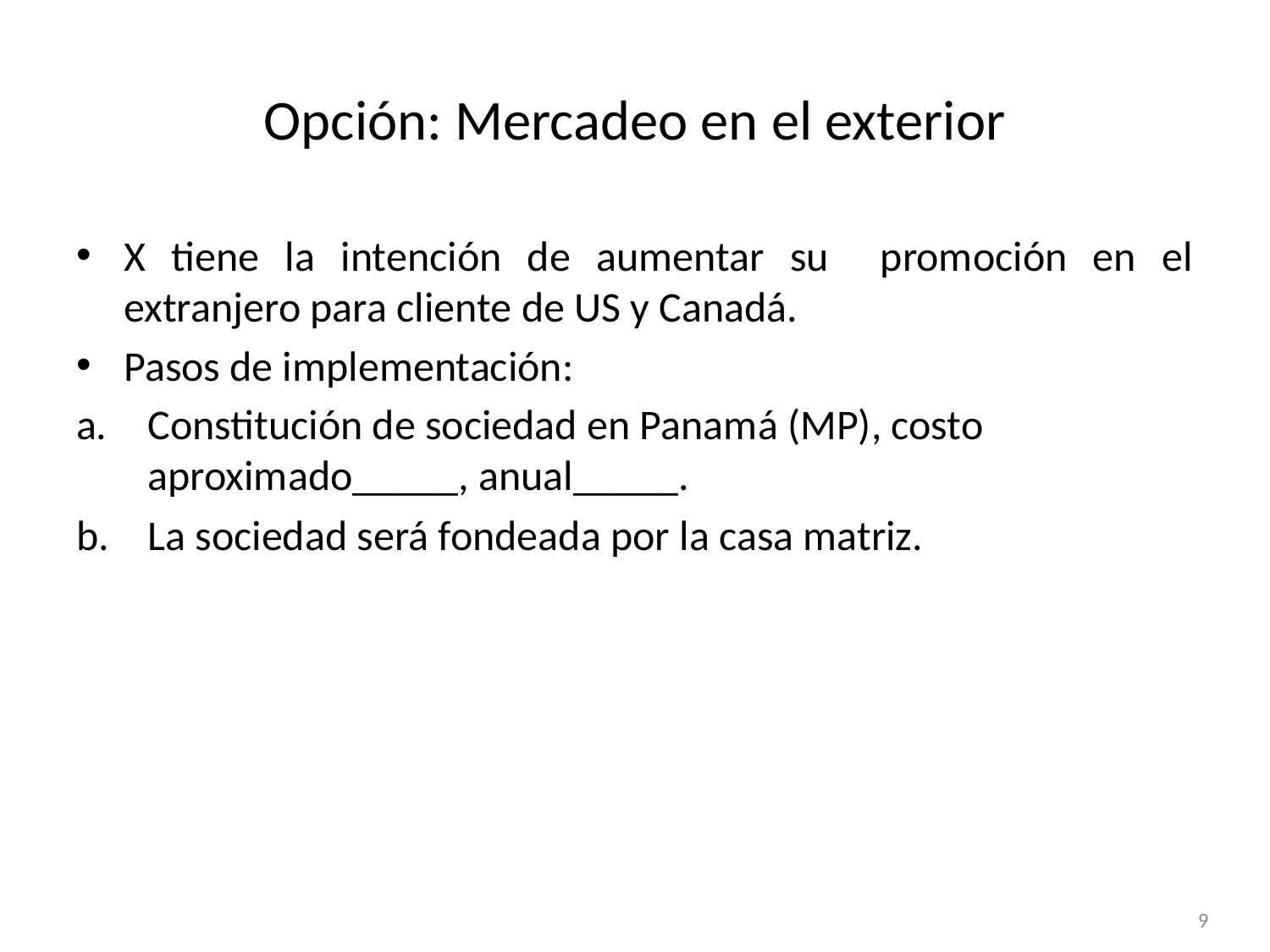

# Opción: Mercadeo en el exterior
X tiene la intención de aumentar su  promoción en el extranjero para cliente de US y Canadá.
Pasos de implementación:
Constitución de sociedad en Panamá (MP), costo aproximado_____, anual_____.
La sociedad será fondeada por la casa matriz.

9